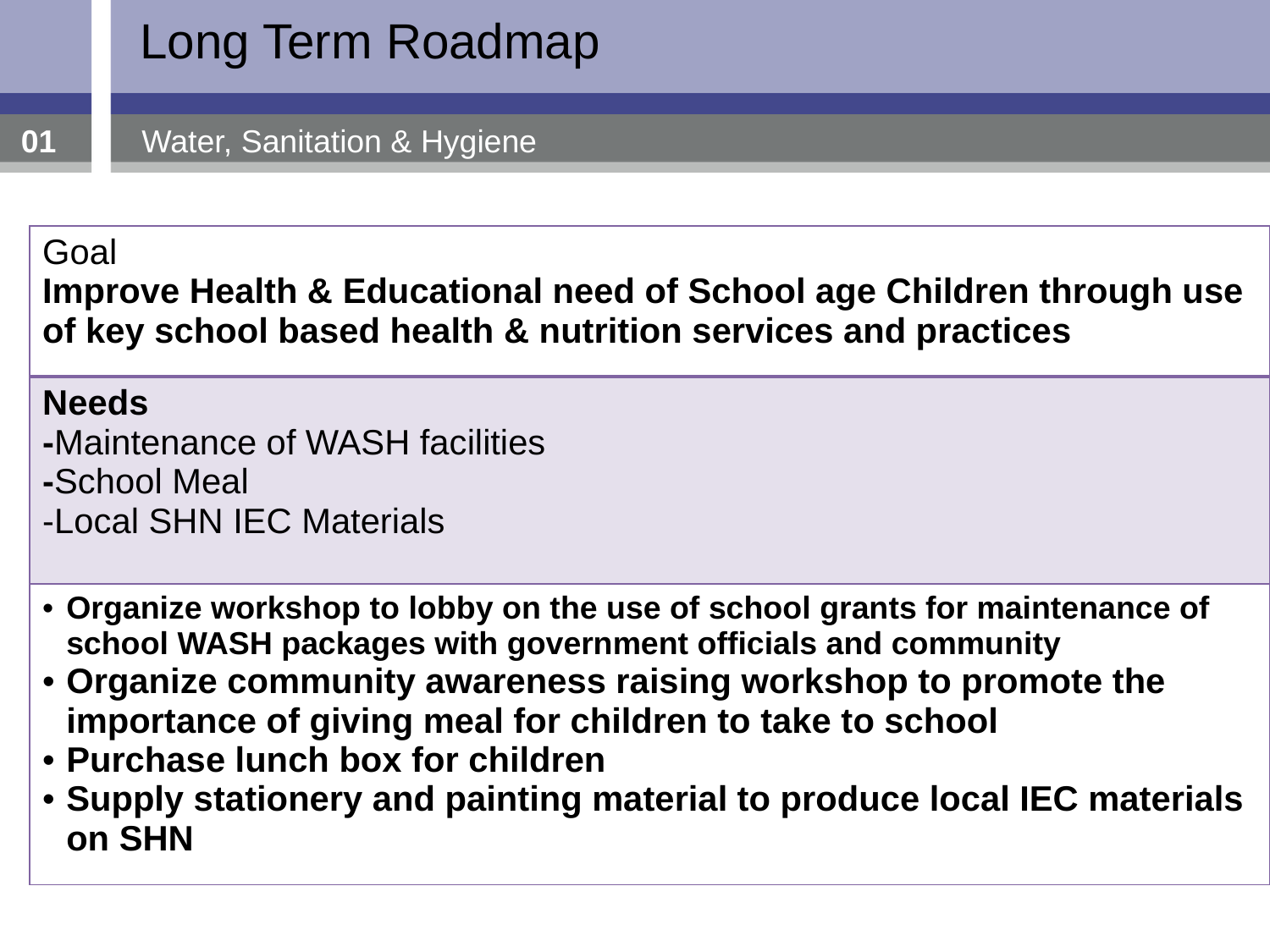

Long Term Roadmap

01
Water, Sanitation & Hygiene
| Goal Improve Health & Educational need of School age Children through use of key school based health & nutrition services and practices |
| --- |
| Needs -Maintenance of WASH facilities -School Meal -Local SHN IEC Materials |
| Organize workshop to lobby on the use of school grants for maintenance of school WASH packages with government officials and community Organize community awareness raising workshop to promote the importance of giving meal for children to take to school Purchase lunch box for children Supply stationery and painting material to produce local IEC materials on SHN |